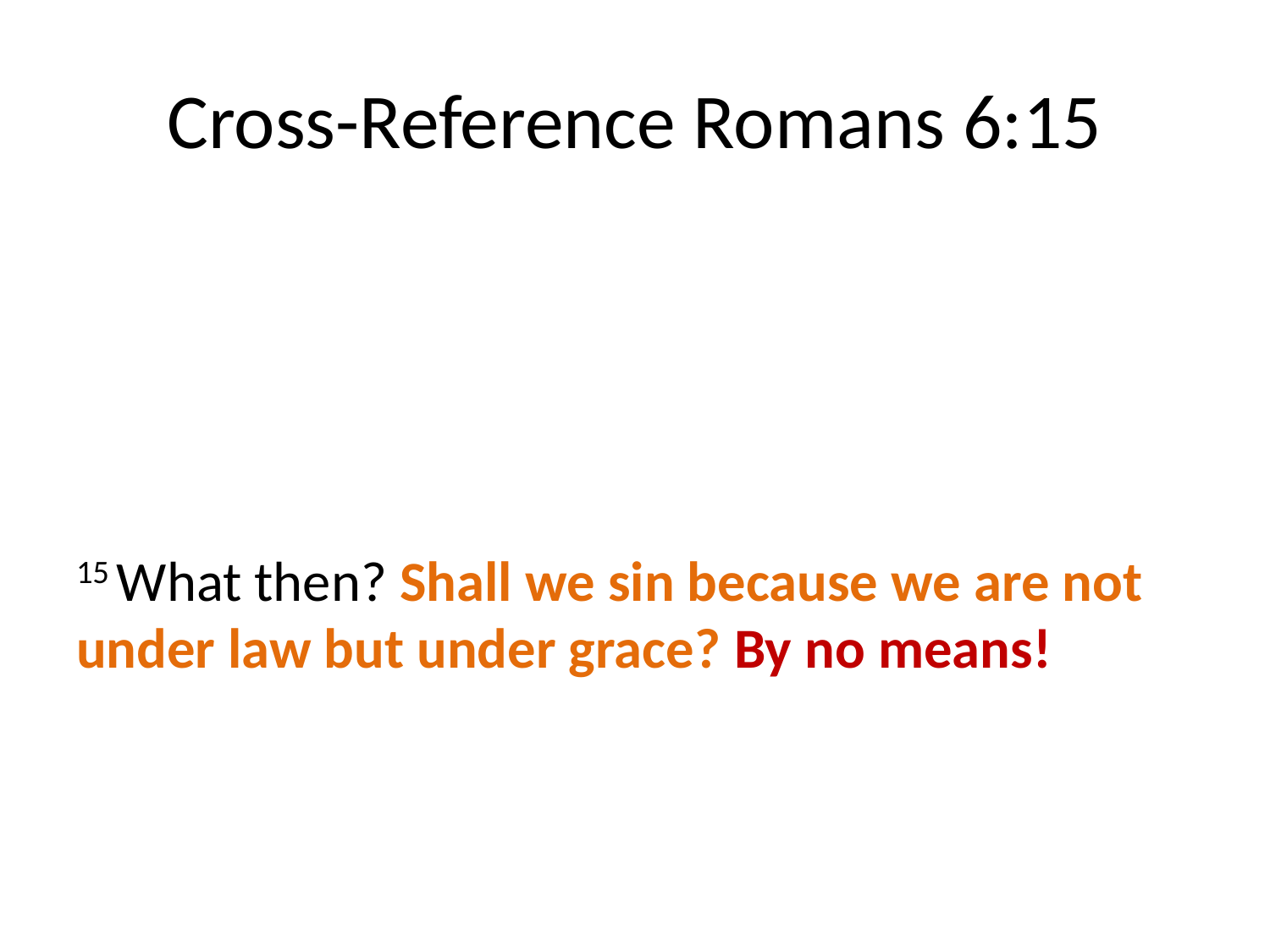

# Cross-Reference Romans 6:15

15 What then? Shall we sin because we are not under law but under grace? By no means!